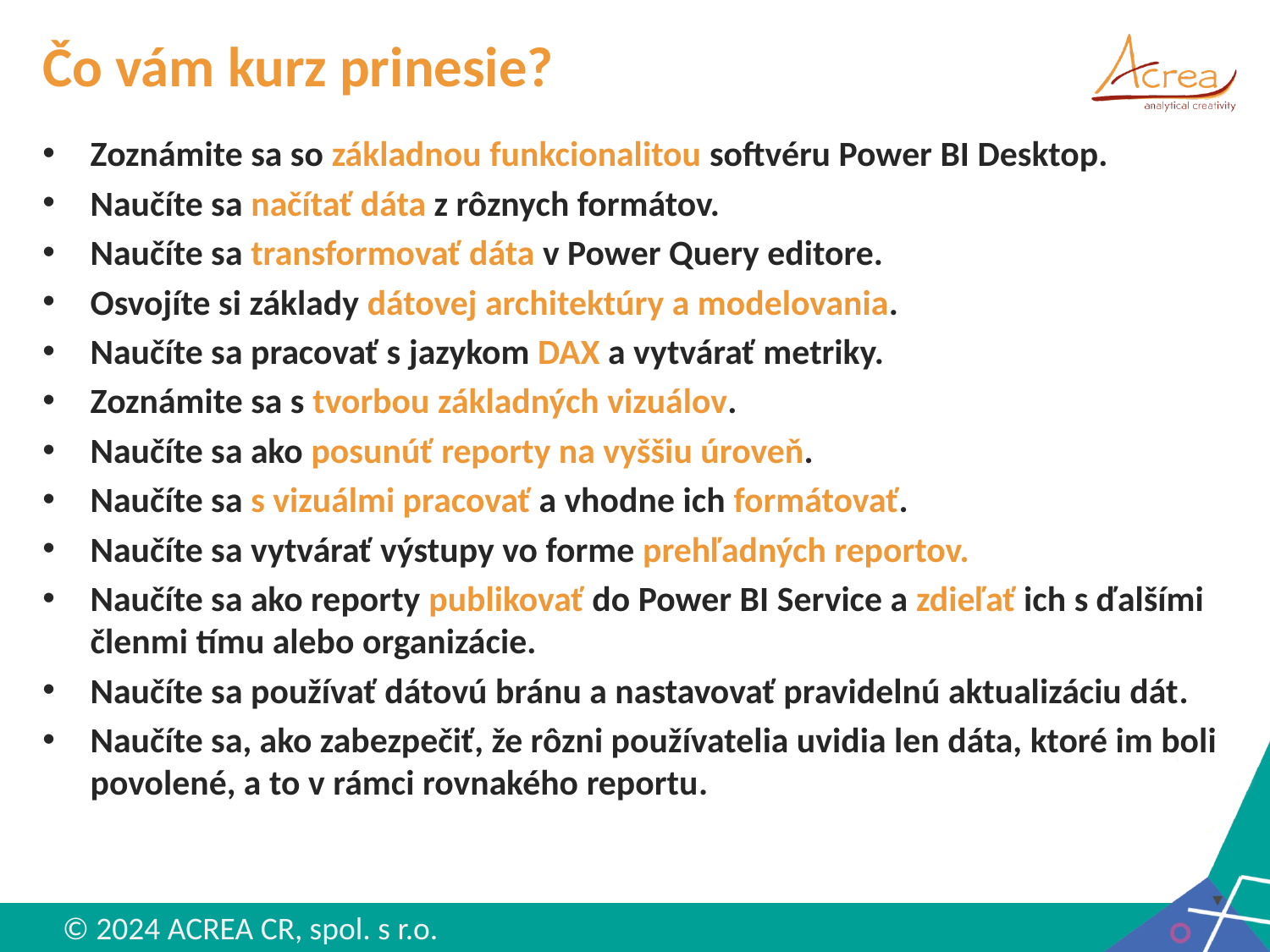

# Čo vám kurz prinesie?
Zoznámite sa so základnou funkcionalitou softvéru Power BI Desktop.
Naučíte sa načítať dáta z rôznych formátov.
Naučíte sa transformovať dáta v Power Query editore.
Osvojíte si základy dátovej architektúry a modelovania.
Naučíte sa pracovať s jazykom DAX a vytvárať metriky.
Zoznámite sa s tvorbou základných vizuálov.
Naučíte sa ako posunúť reporty na vyššiu úroveň.
Naučíte sa s vizuálmi pracovať a vhodne ich formátovať.
Naučíte sa vytvárať výstupy vo forme prehľadných reportov.
Naučíte sa ako reporty publikovať do Power BI Service a zdieľať ich s ďalšími členmi tímu alebo organizácie.
Naučíte sa používať dátovú bránu a nastavovať pravidelnú aktualizáciu dát.
Naučíte sa, ako zabezpečiť, že rôzni používatelia uvidia len dáta, ktoré im boli povolené, a to v rámci rovnakého reportu.